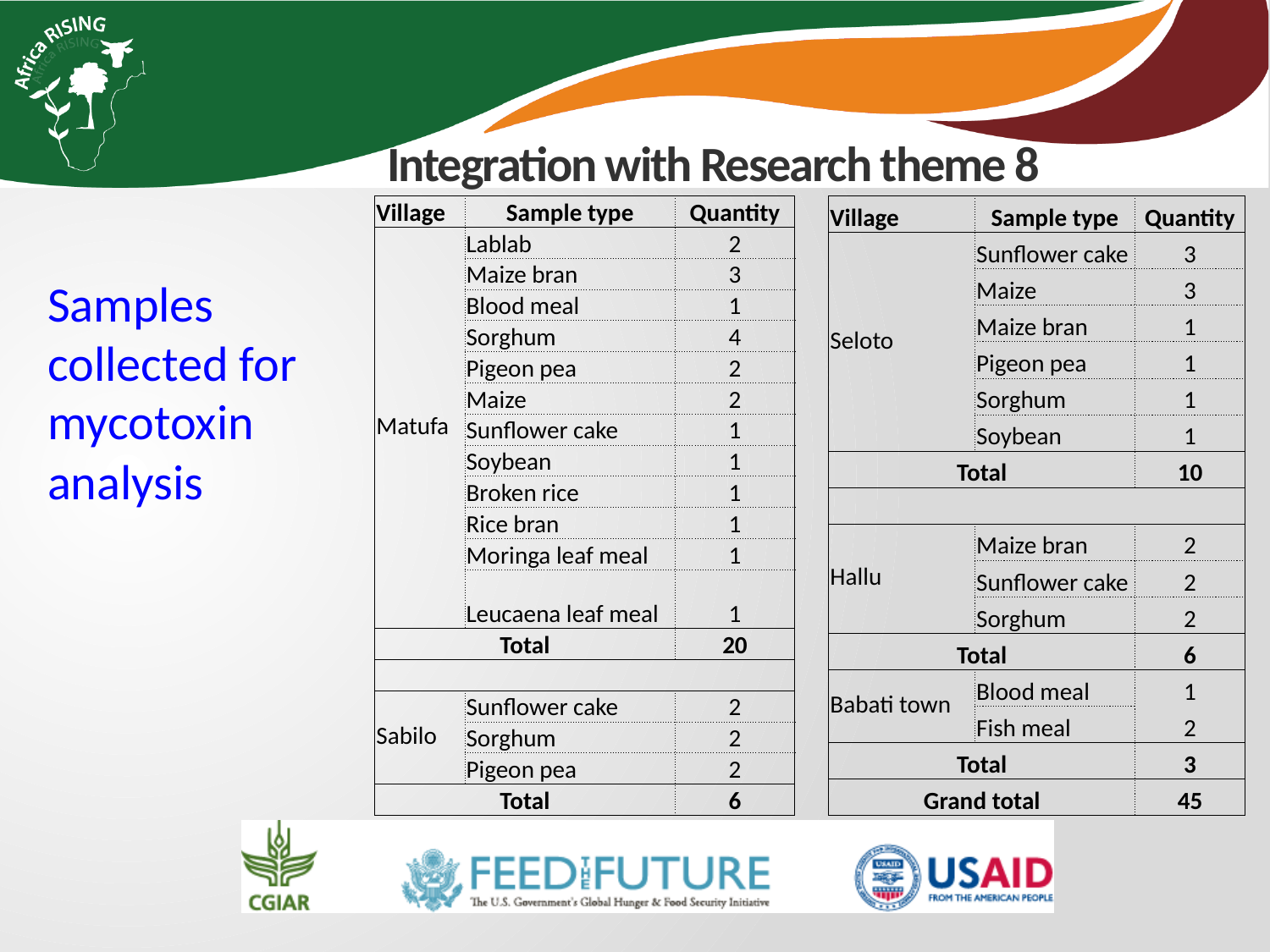

Integration with Research theme 8
| Village | Sample type | Quantity |
| --- | --- | --- |
| Seloto | Sunflower cake | 3 |
|  | Maize | 3 |
|  | Maize bran | 1 |
|  | Pigeon pea | 1 |
|  | Sorghum | 1 |
|  | Soybean | 1 |
| Total |  | 10 |
|  |  |  |
| Hallu | Maize bran | 2 |
|  | Sunflower cake | 2 |
|  | Sorghum | 2 |
| Total |  | 6 |
| Babati town | Blood meal | 1 |
|  | Fish meal | 2 |
| Total |  | 3 |
| Grand total |  | 45 |
| Village | Sample type | Quantity |
| --- | --- | --- |
| Matufa | Lablab | 2 |
|  | Maize bran | 3 |
|  | Blood meal | 1 |
|  | Sorghum | 4 |
|  | Pigeon pea | 2 |
|  | Maize | 2 |
|  | Sunflower cake | 1 |
|  | Soybean | 1 |
|  | Broken rice | 1 |
|  | Rice bran | 1 |
|  | Moringa leaf meal | 1 |
|  | Leucaena leaf meal | 1 |
| Total |  | 20 |
|  |  |  |
| Sabilo | Sunflower cake | 2 |
|  | Sorghum | 2 |
|  | Pigeon pea | 2 |
| Total |  | 6 |
Samples collected for mycotoxin analysis